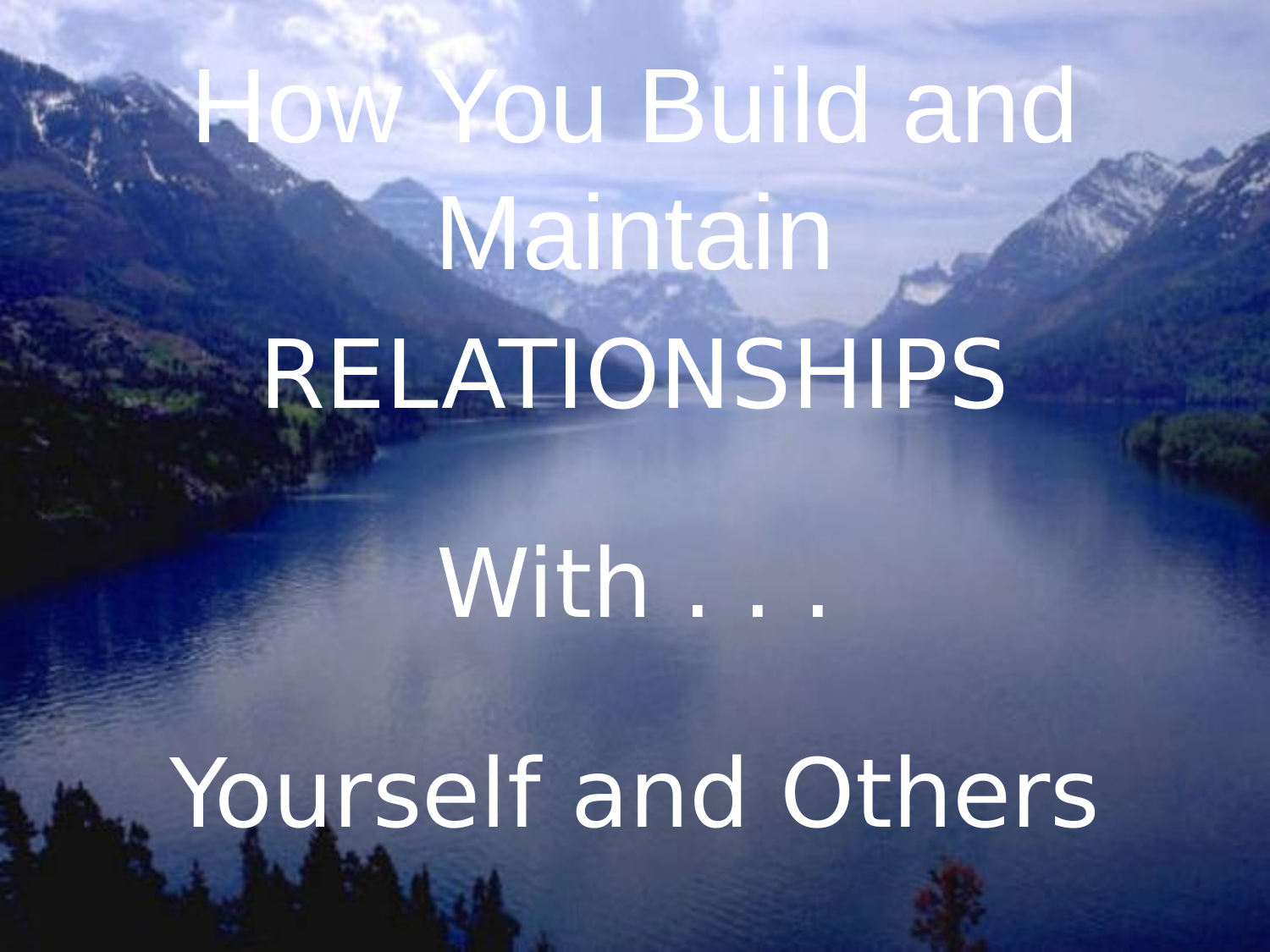

# How You Build and Maintain
RELATIONSHIPS
With . . .
Yourself and Others